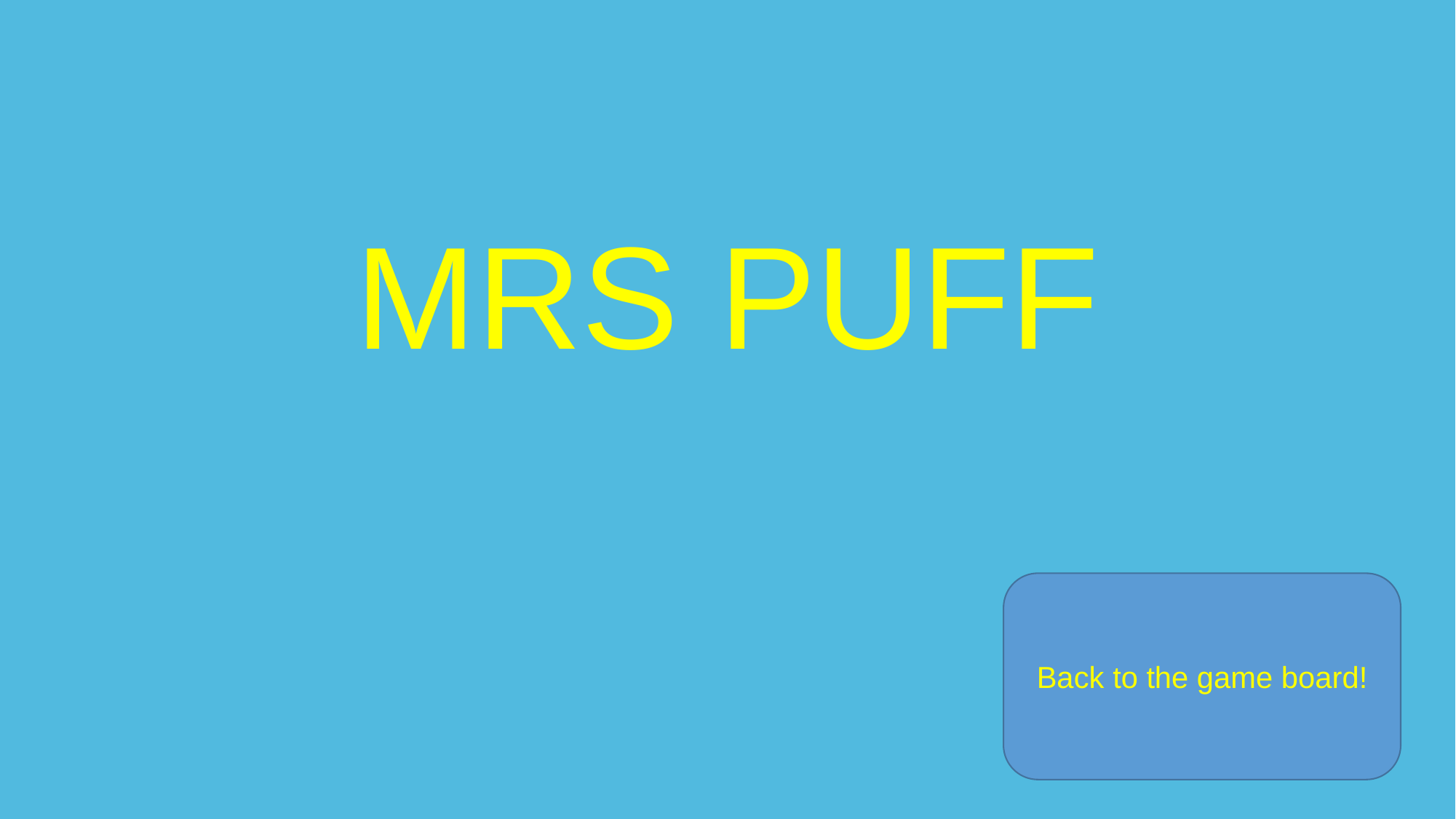

MRS PUFF
Back to the game board!